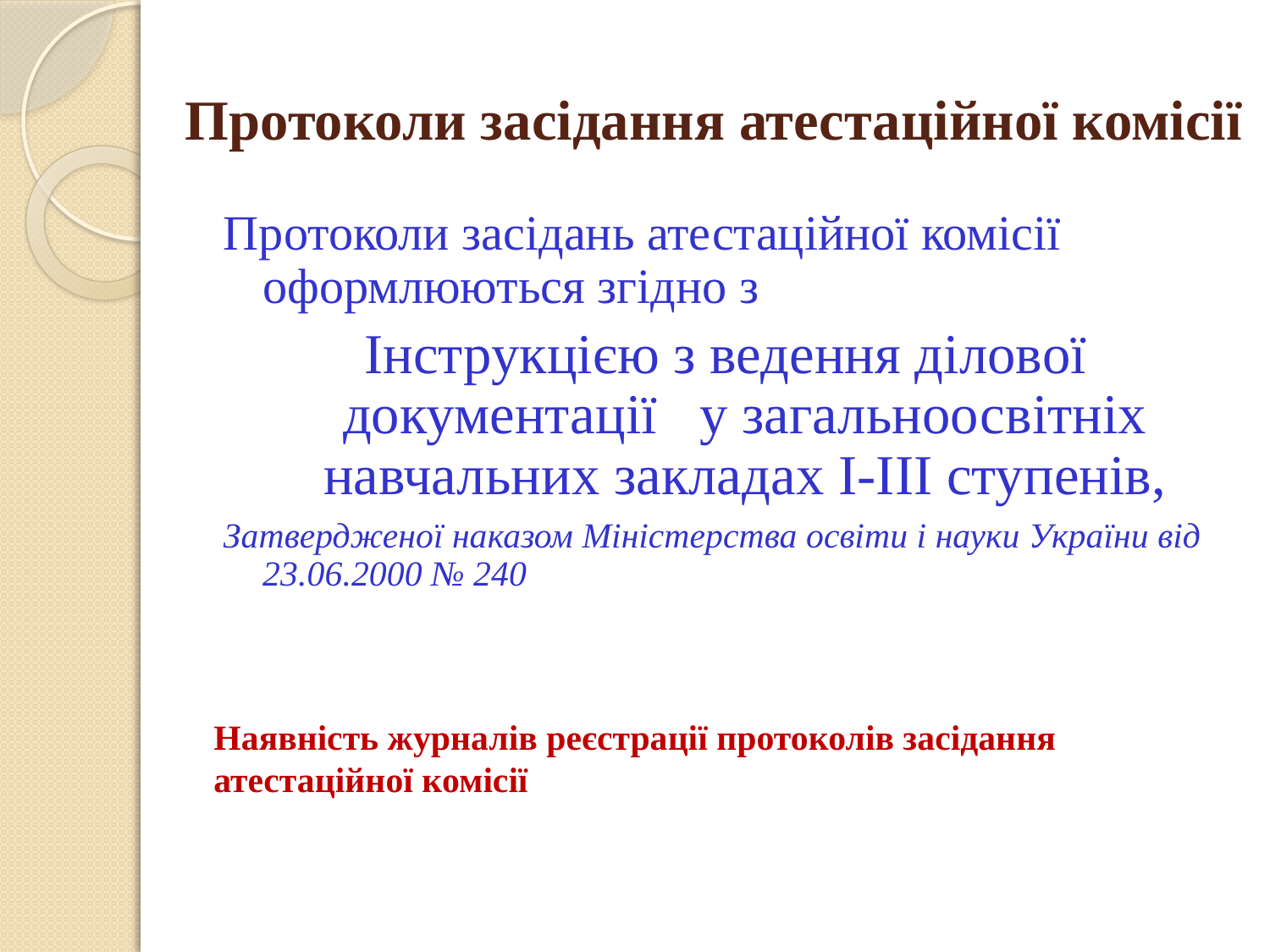

# Протоколи засідання атестаційної комісії
Протоколи засідань атестаційної комісії оформлюються згідно з
Інструкцією з ведення ділової документації   у загальноосвітніх навчальних закладах І-ІІІ ступенів,
Затвердженої наказом Міністерства освіти і науки України від 23.06.2000 № 240
Наявність журналів реєстрації протоколів засідання атестаційної комісії